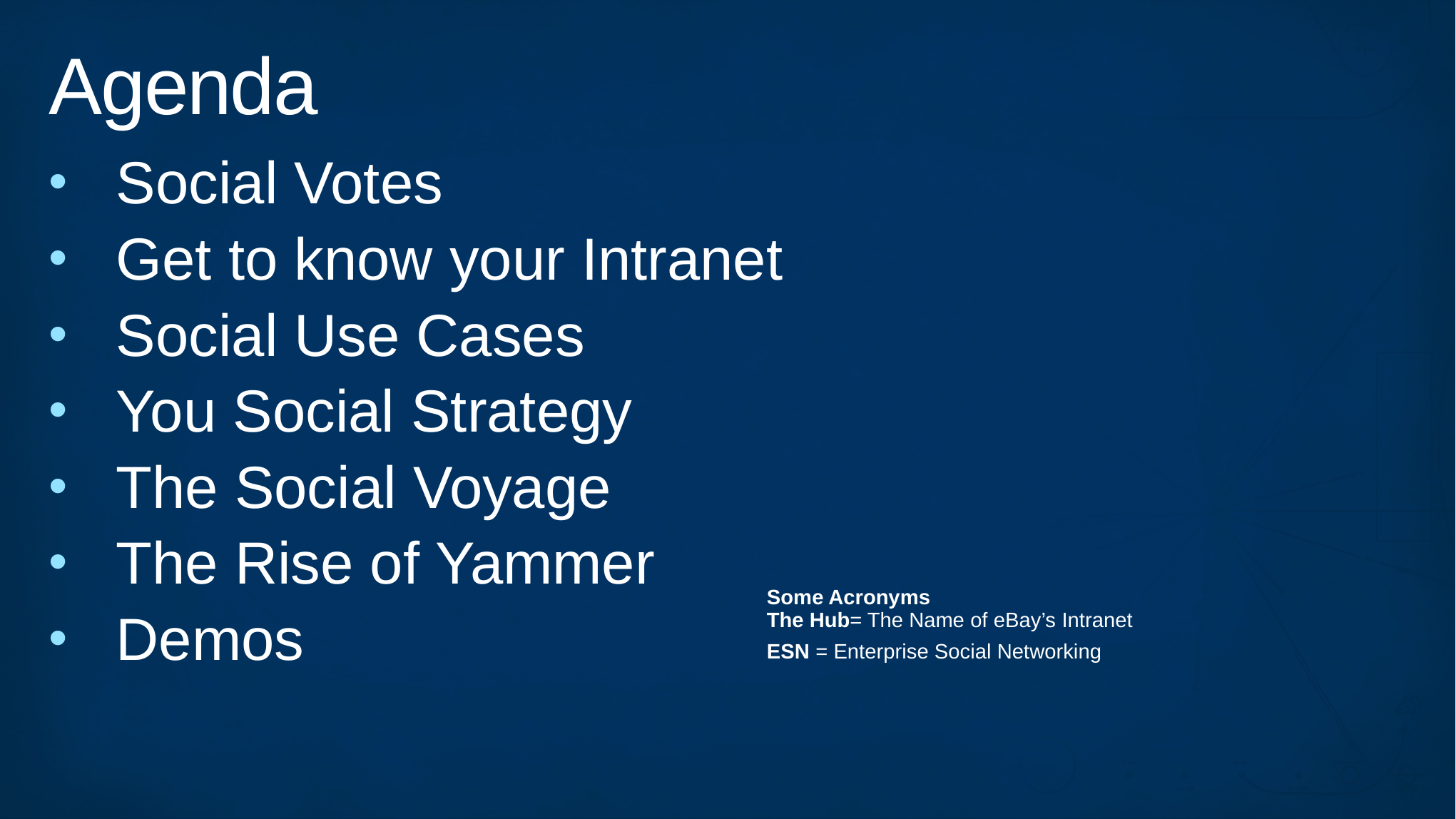

# Agenda
Social Votes
Get to know your Intranet
Social Use Cases
You Social Strategy
The Social Voyage
The Rise of Yammer
Demos

Some Acronyms
The Hub= The Name of eBay’s Intranet
ESN = Enterprise Social Networking